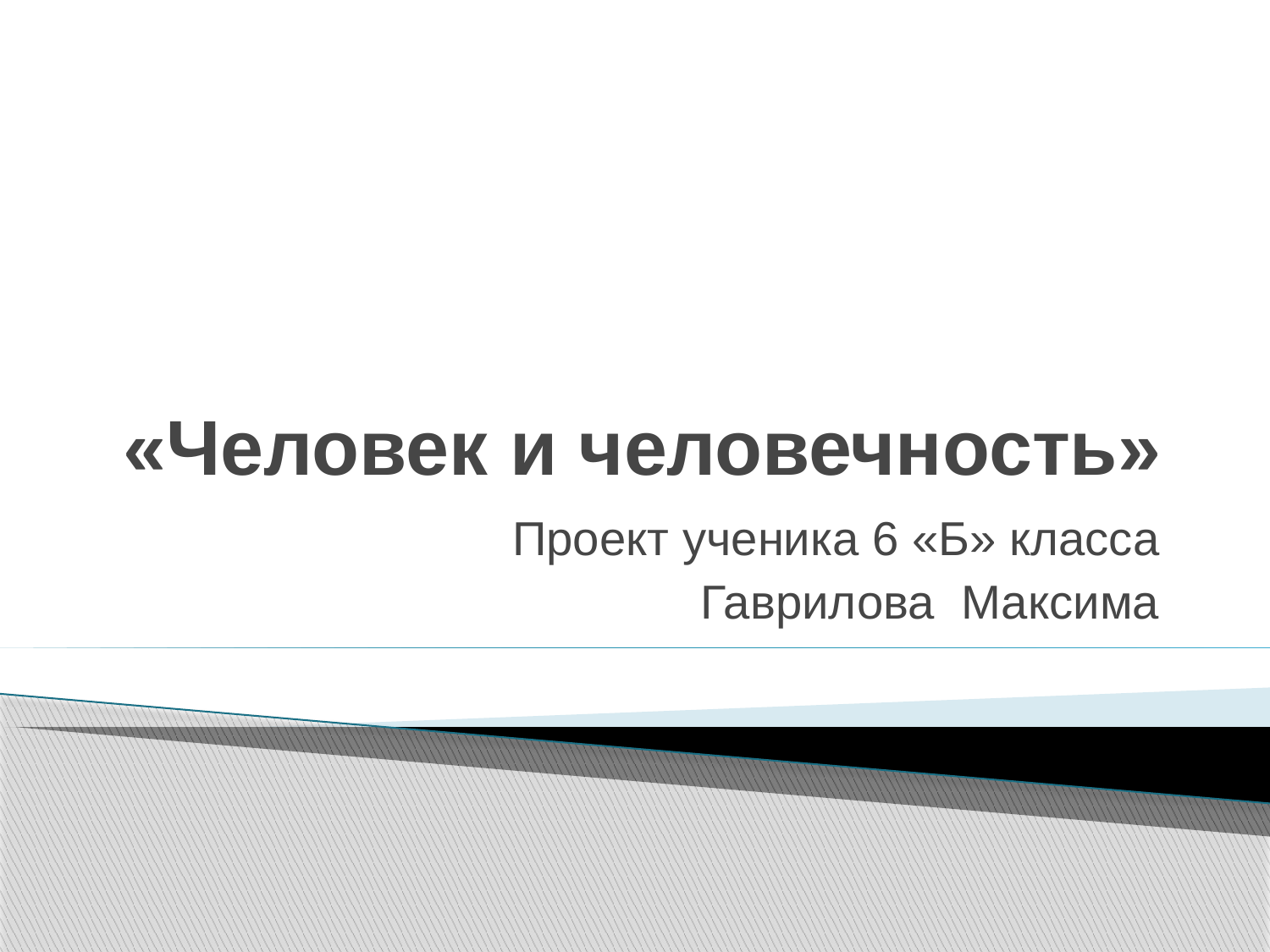

# «Человек и человечность»
Проект ученика 6 «Б» класса
Гаврилова  Максима